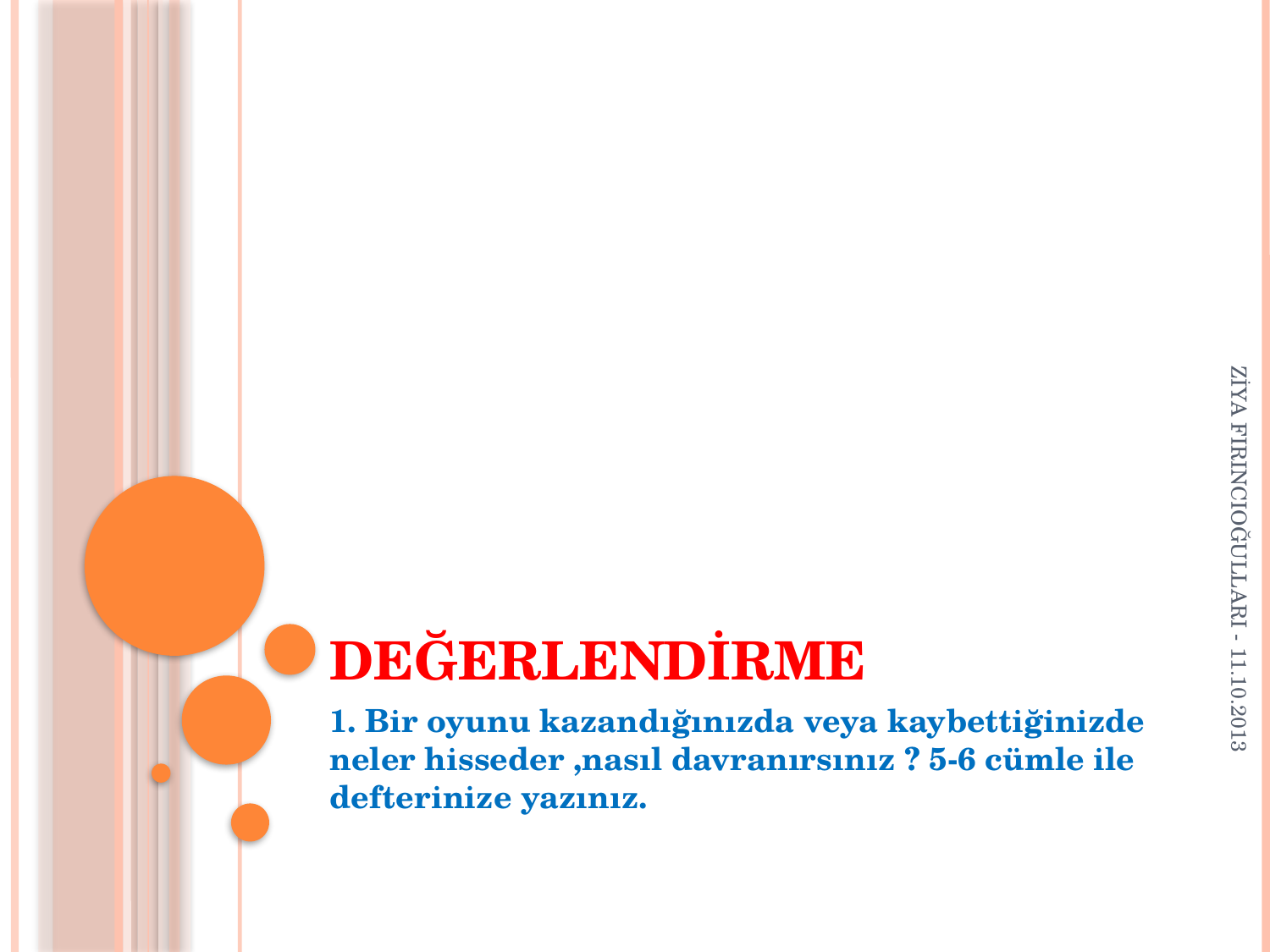

# DEĞERLENDİRME
ZİYA FIRINCIOĞULLARI - 11.10.2013
1. Bir oyunu kazandığınızda veya kaybettiğinizde neler hisseder ,nasıl davranırsınız ? 5-6 cümle ile defterinize yazınız.